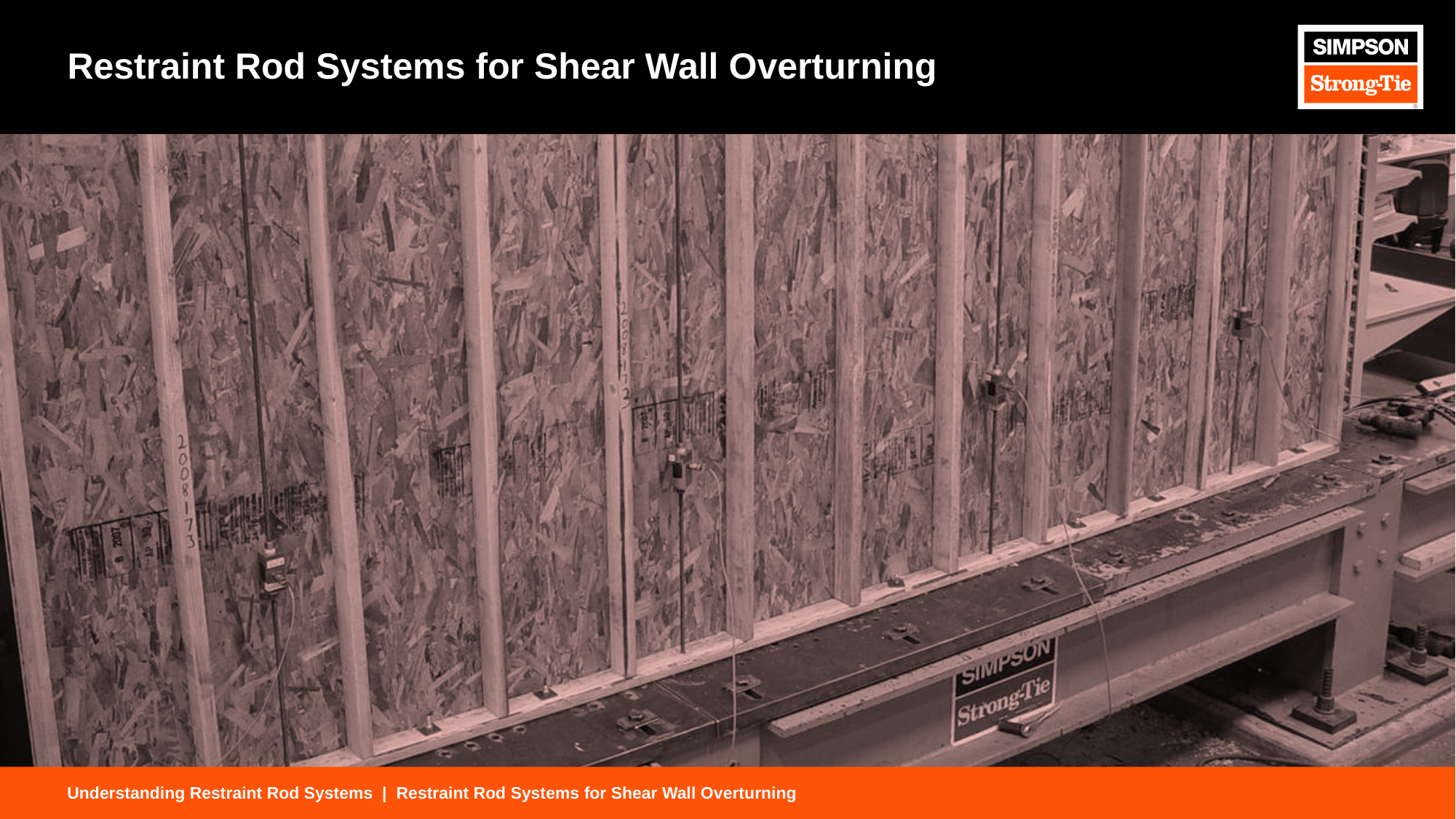

# Restraint Rod Systems for Shear Wall Overturning
Understanding Restraint Rod Systems  |  Restraint Rod Systems for Shear Wall Overturning